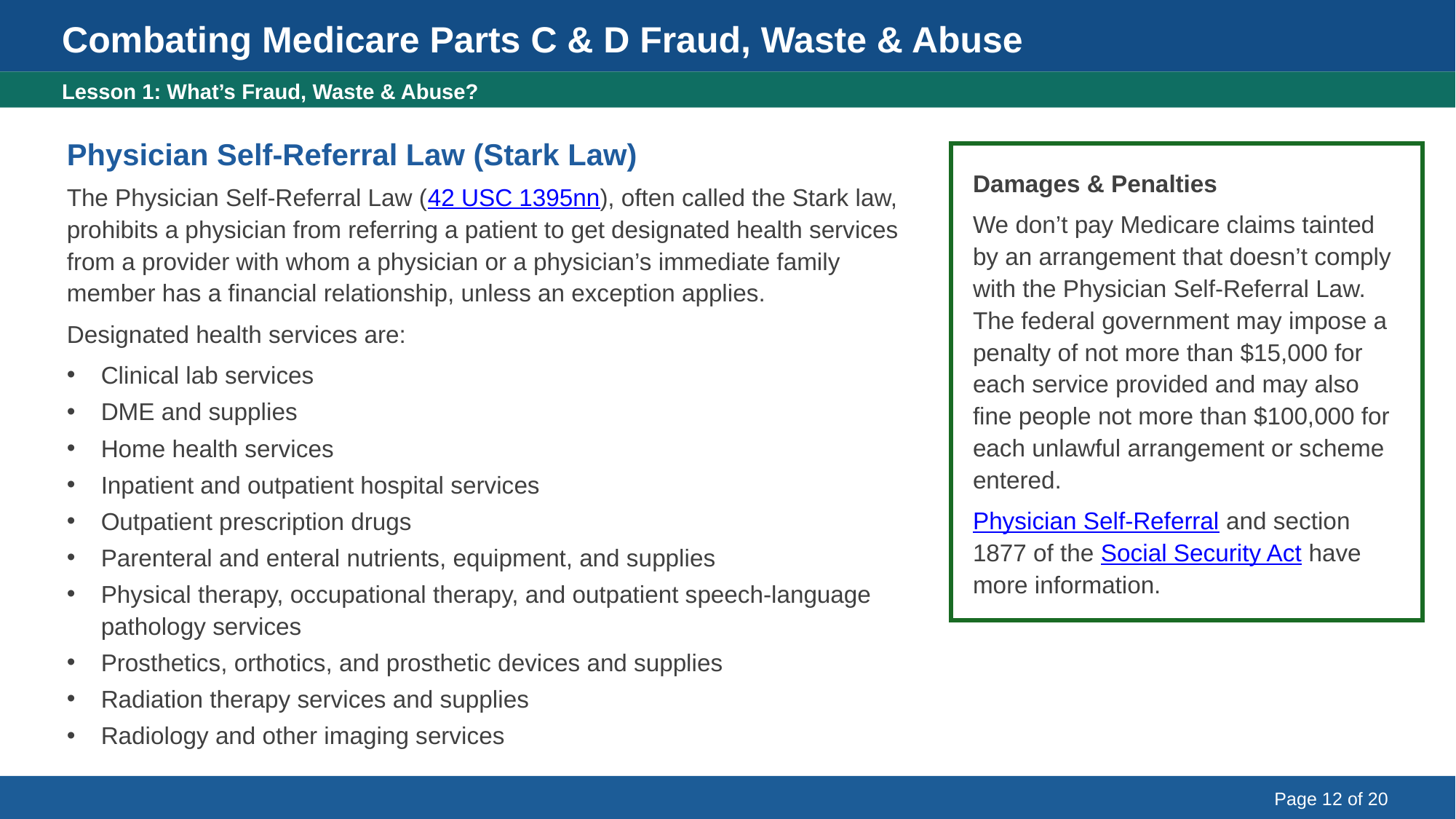

Combating Medicare Parts C & D Fraud, Waste & Abuse

Lesson 1: What’s Fraud, Waste & Abuse?
Physician Self-Referral Law (Stark Law)
Damages & Penalties
We don’t pay Medicare claims tainted by an arrangement that doesn’t comply with the Physician Self-Referral Law. The federal government may impose a penalty of not more than $15,000 for each service provided and may also fine people not more than $100,000 for each unlawful arrangement or scheme entered.
Physician Self-Referral and section 1877 of the Social Security Act have more information.
The Physician Self-Referral Law (42 USC 1395nn), often called the Stark law, prohibits a physician from referring a patient to get designated health services from a provider with whom a physician or a physician’s immediate family member has a financial relationship, unless an exception applies.
Designated health services are:
Clinical lab services
DME and supplies
Home health services
Inpatient and outpatient hospital services
Outpatient prescription drugs
Parenteral and enteral nutrients, equipment, and supplies
Physical therapy, occupational therapy, and outpatient speech-language pathology services
Prosthetics, orthotics, and prosthetic devices and supplies
Radiation therapy services and supplies
Radiology and other imaging services

Page 12 of 20